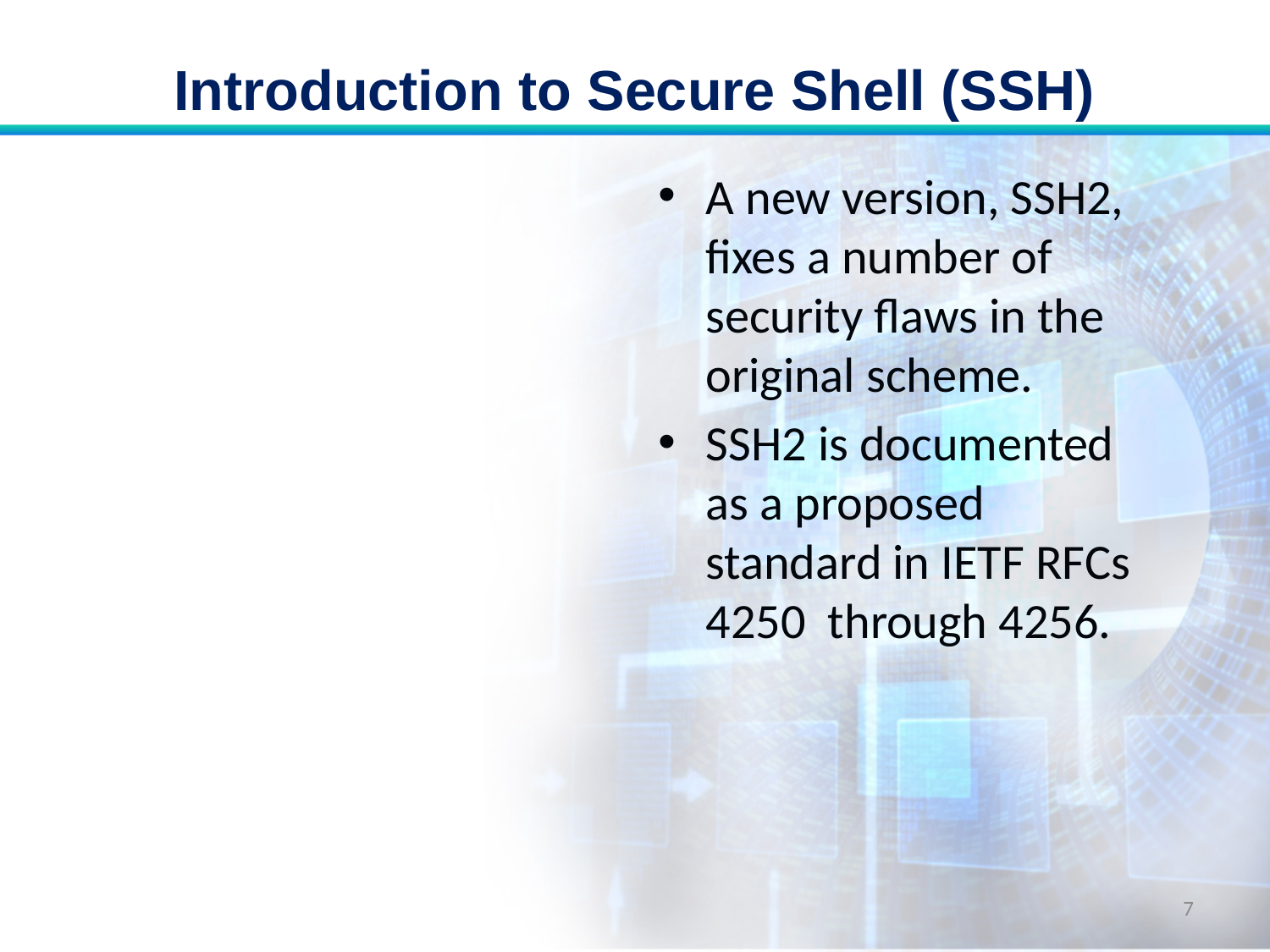

# Introduction to Secure Shell (SSH)
A new version, SSH2, fixes a number of security flaws in the original scheme.
SSH2 is documented as a proposed standard in IETF RFCs 4250  through 4256.
7